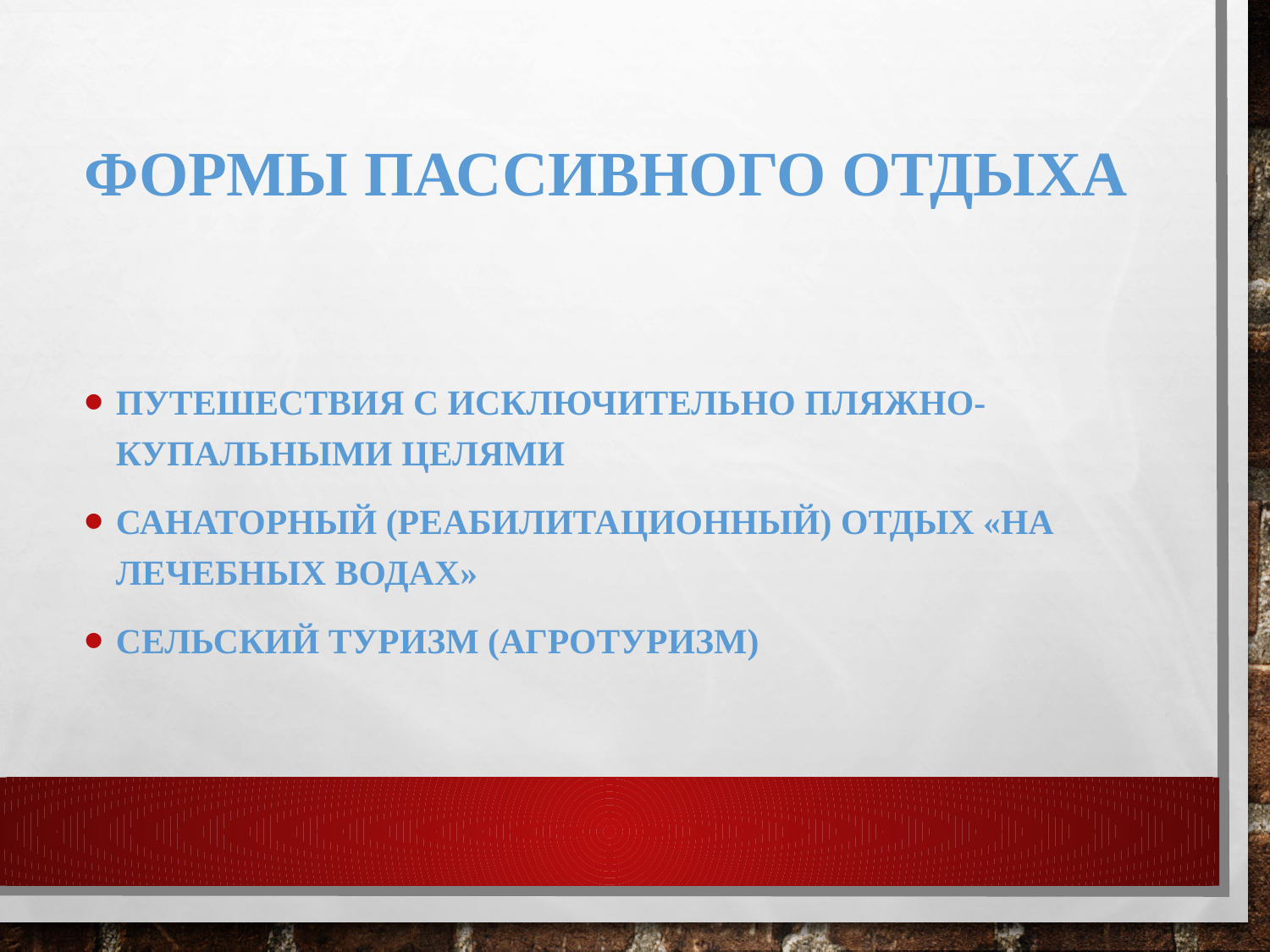

# Формы пассивного отдыха
путешествия с исключительно пляжно-купальными целями
санаторный (реабилитационный) отдых «на лечебных водах»
сельский туризм (агротуризм)